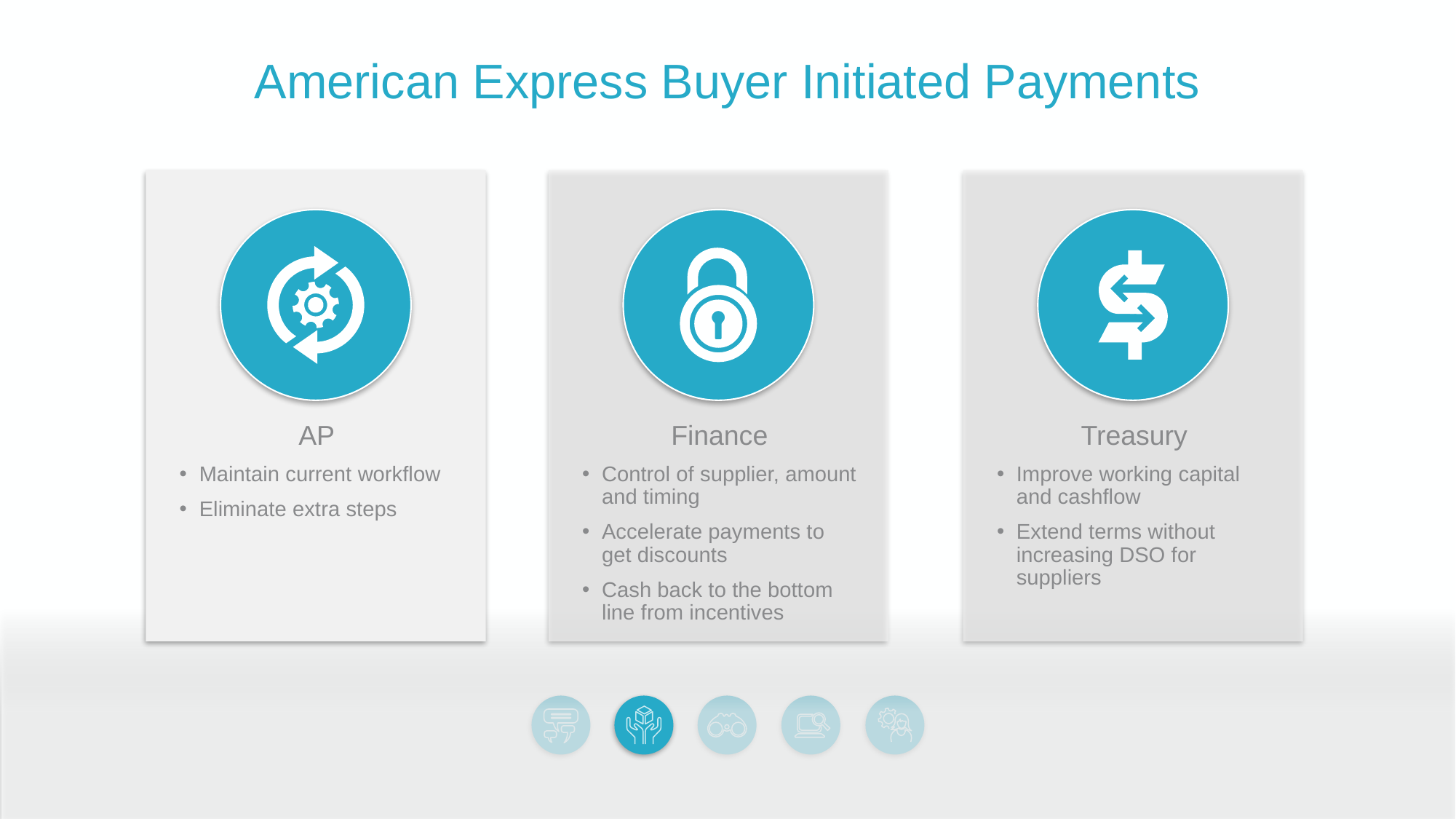

American Express Buyer Initiated Payments

AP
Maintain current workflow
Eliminate extra steps

Finance
Control of supplier, amount and timing
Accelerate payments to get discounts
Cash back to the bottom line from incentives

Treasury
Improve working capital and cashflow
Extend terms without increasing DSO for suppliers